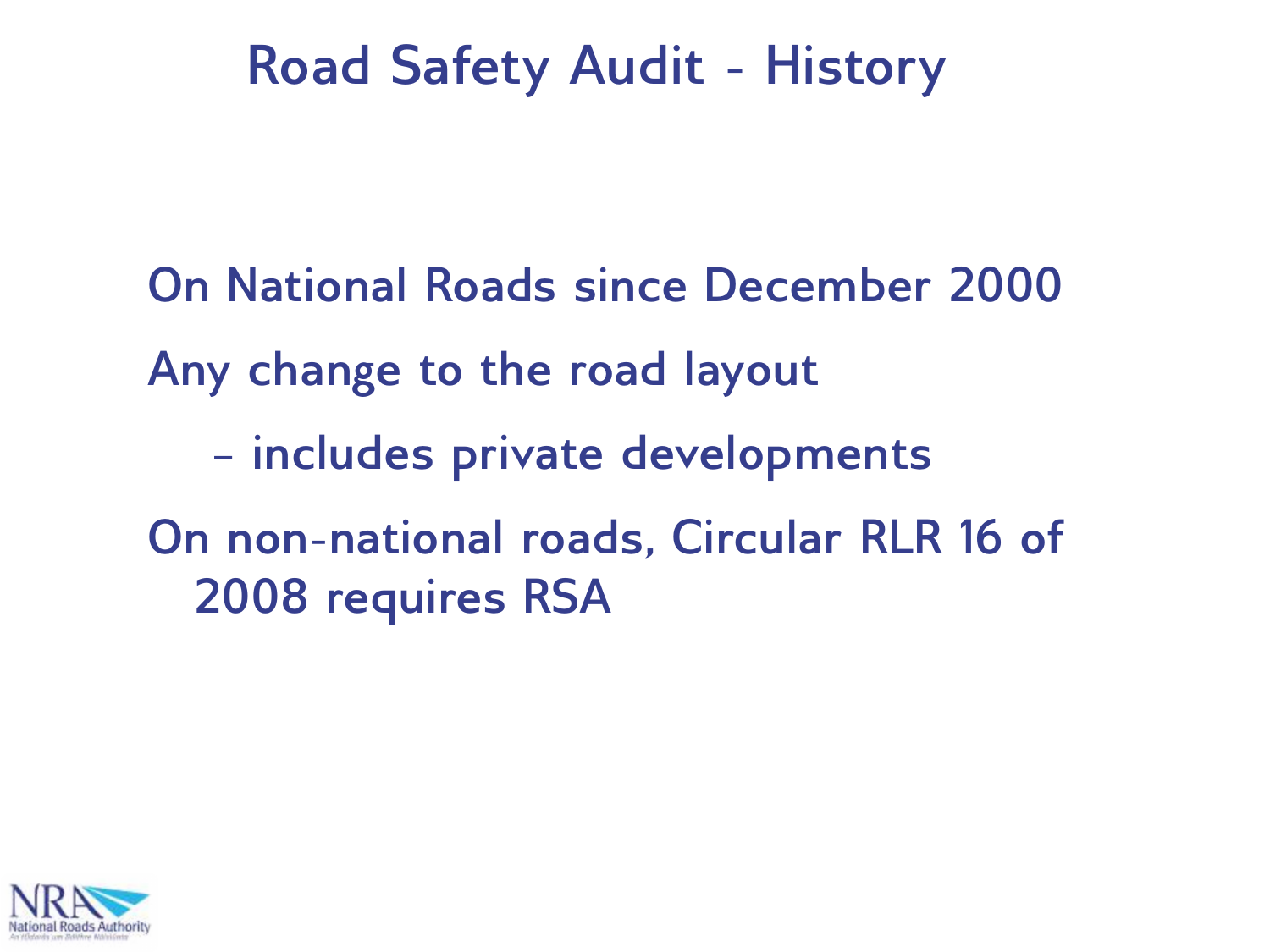

# Road Safety Audit - History
On National Roads since December 2000
Any change to the road layout
– includes private developments
On non-national roads, Circular RLR 16 of 2008 requires RSA